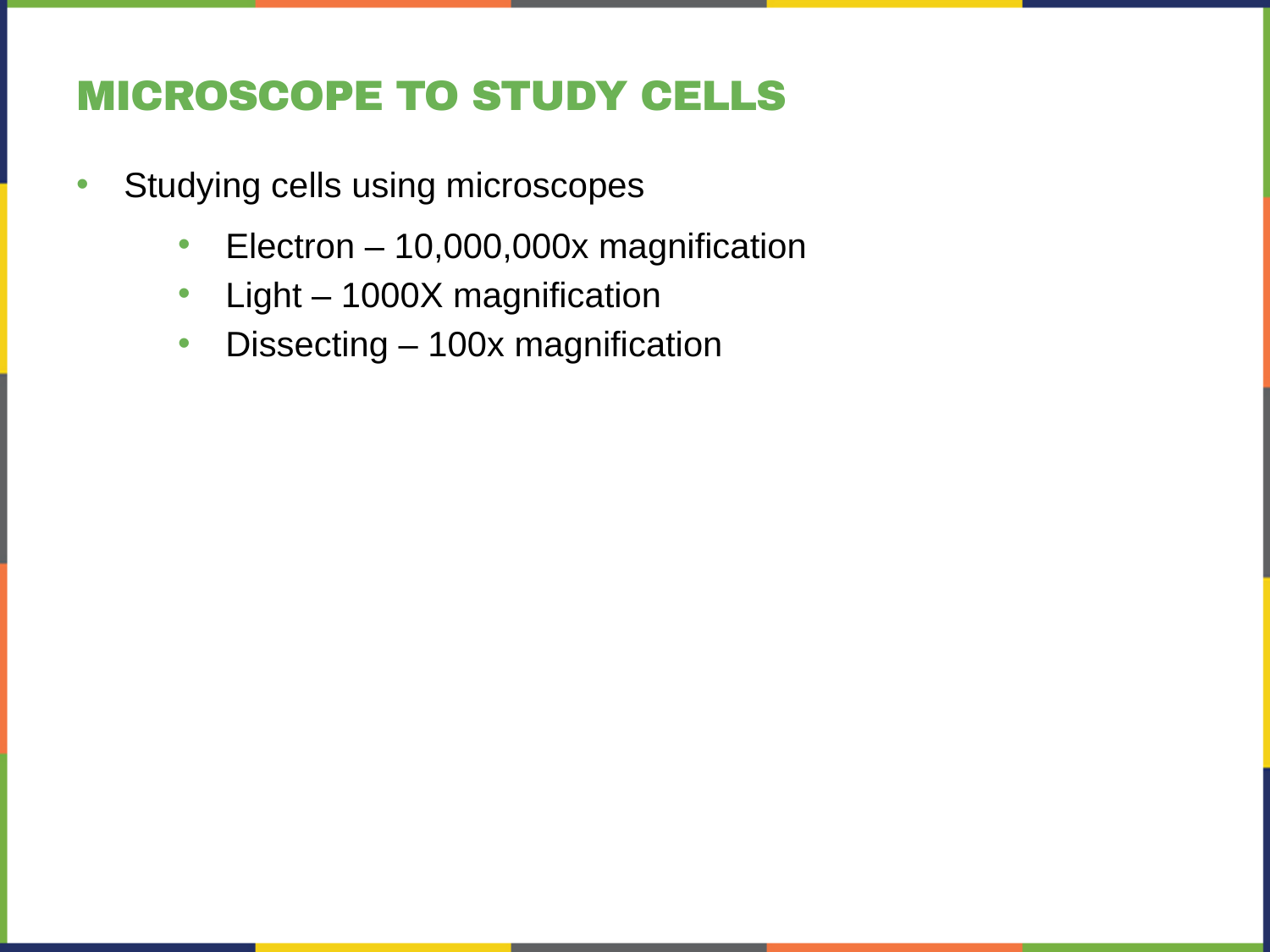

# Microscope to study cells
Studying cells using microscopes
Electron – 10,000,000x magnification
Light – 1000X magnification
Dissecting – 100x magnification